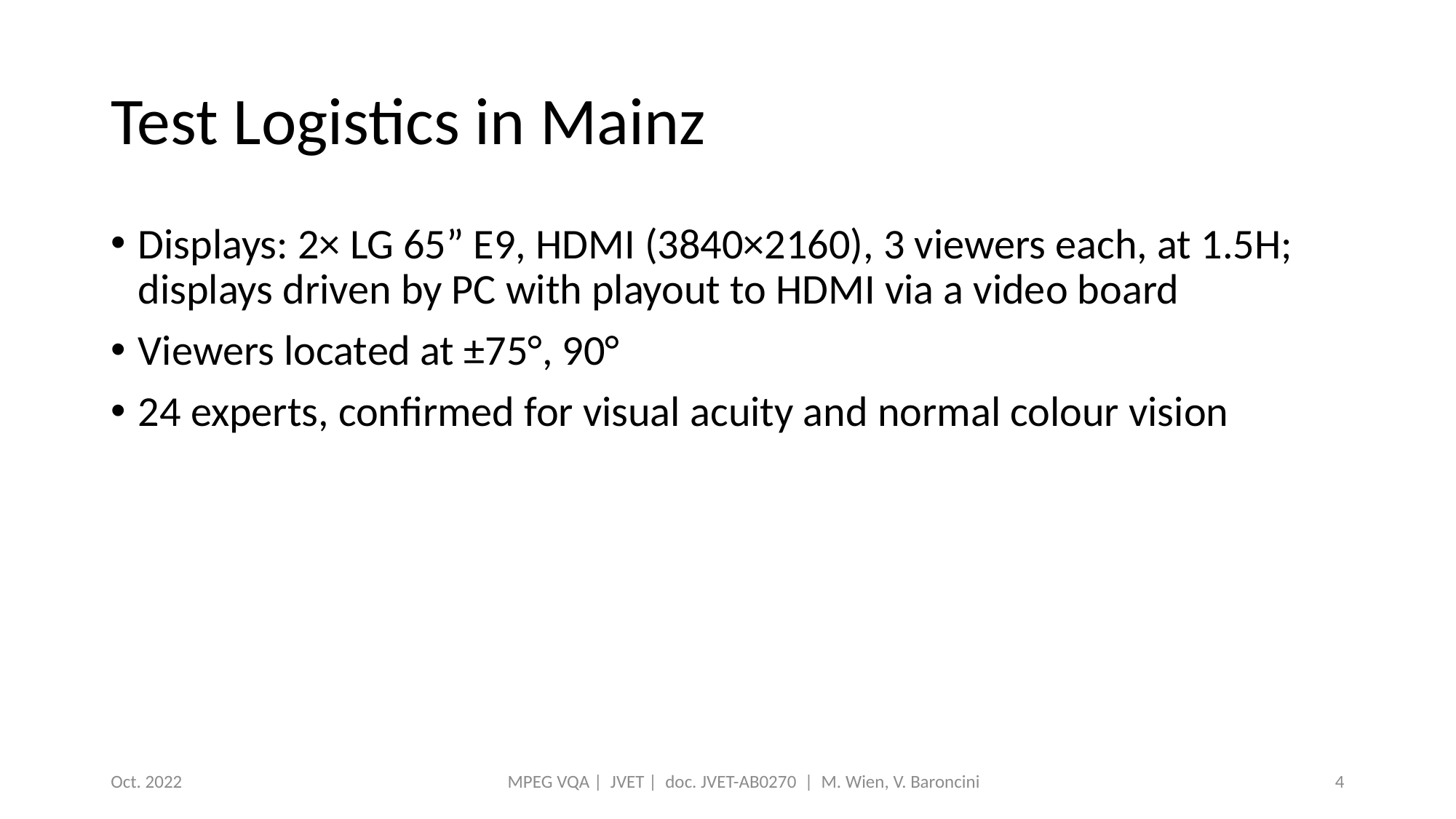

# Test Logistics in Mainz
Displays: 2× LG 65” E9, HDMI (3840×2160), 3 viewers each, at 1.5H;
displays driven by PC with playout to HDMI via a video board
Viewers located at ±75°, 90°
24 experts, confirmed for visual acuity and normal colour vision

Oct. 2022
MPEG VQA |  JVET |  doc. JVET-AB0270  |  M. Wien, V. Baroncini
4